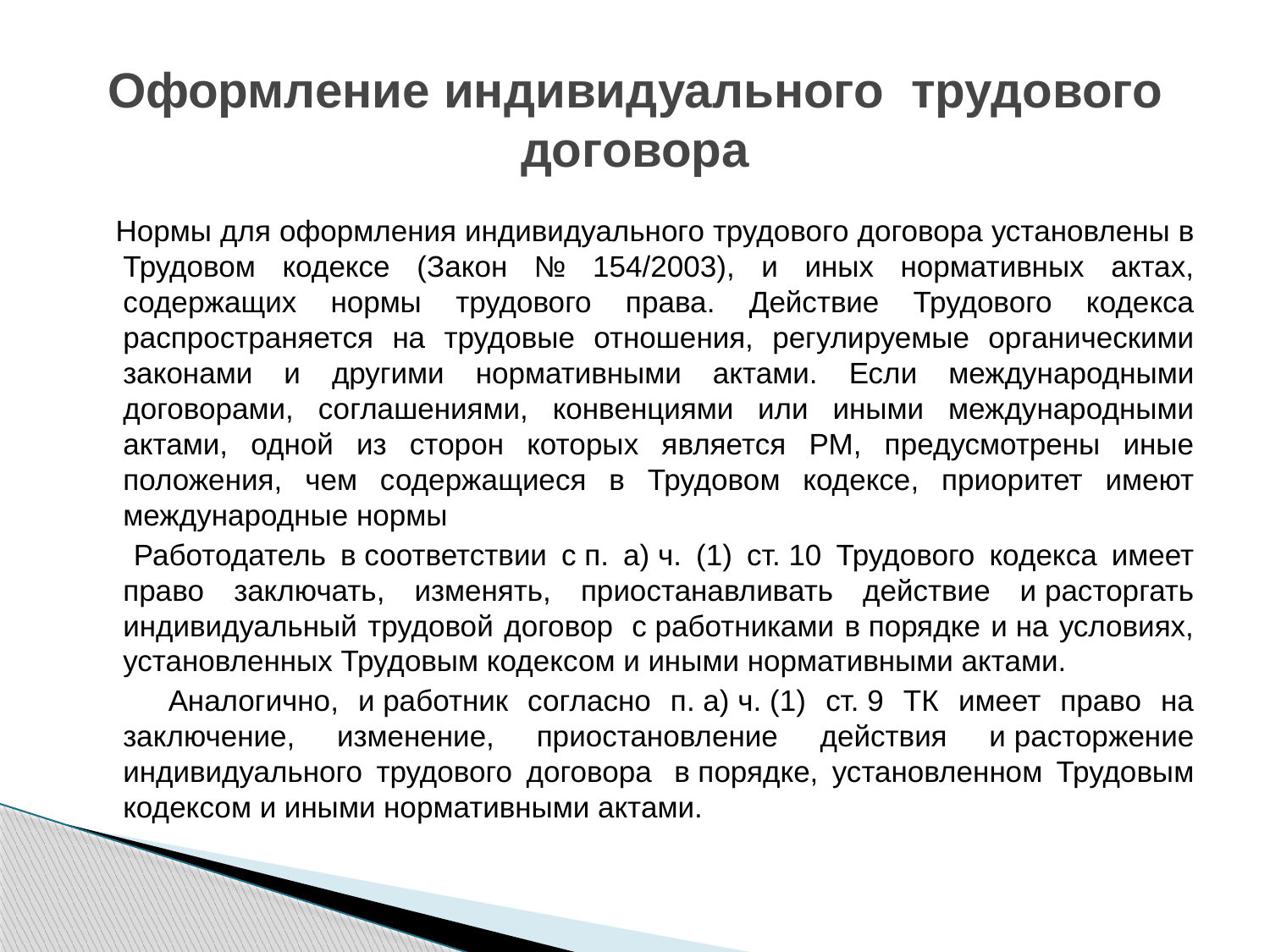

# Оформление индивидуального  трудового договора
   Нормы для оформления индивидуального трудового договора установлены в Трудовом кодексе (Закон № 154/2003), и иных нормативных актах, содержащих нормы трудового права. Действие Трудового кодекса распространяется на трудовые отношения, регулируемые органическими законами и другими нормативными актами. Если международными договорами, соглашениями, конвенциями или иными международными актами, одной из сторон которых является РМ, предусмотрены иные положения, чем содержащиеся в Трудовом кодексе, приоритет имеют международные нормы
   Работодатель в соответствии с п. а) ч. (1) ст. 10 Трудового кодекса имеет право заключать, изменять, приостанавливать действие и расторгать индивидуальный трудовой договор  с работниками в порядке и на условиях, установленных Трудовым кодексом и иными нормативными актами.
    Аналогично, и работник согласно п. а) ч. (1) ст. 9 ТК имеет право на заключение, изменение, приостановление действия и расторжение индивидуального трудового договора  в порядке, установленном Трудовым кодексом и иными нормативными актами.